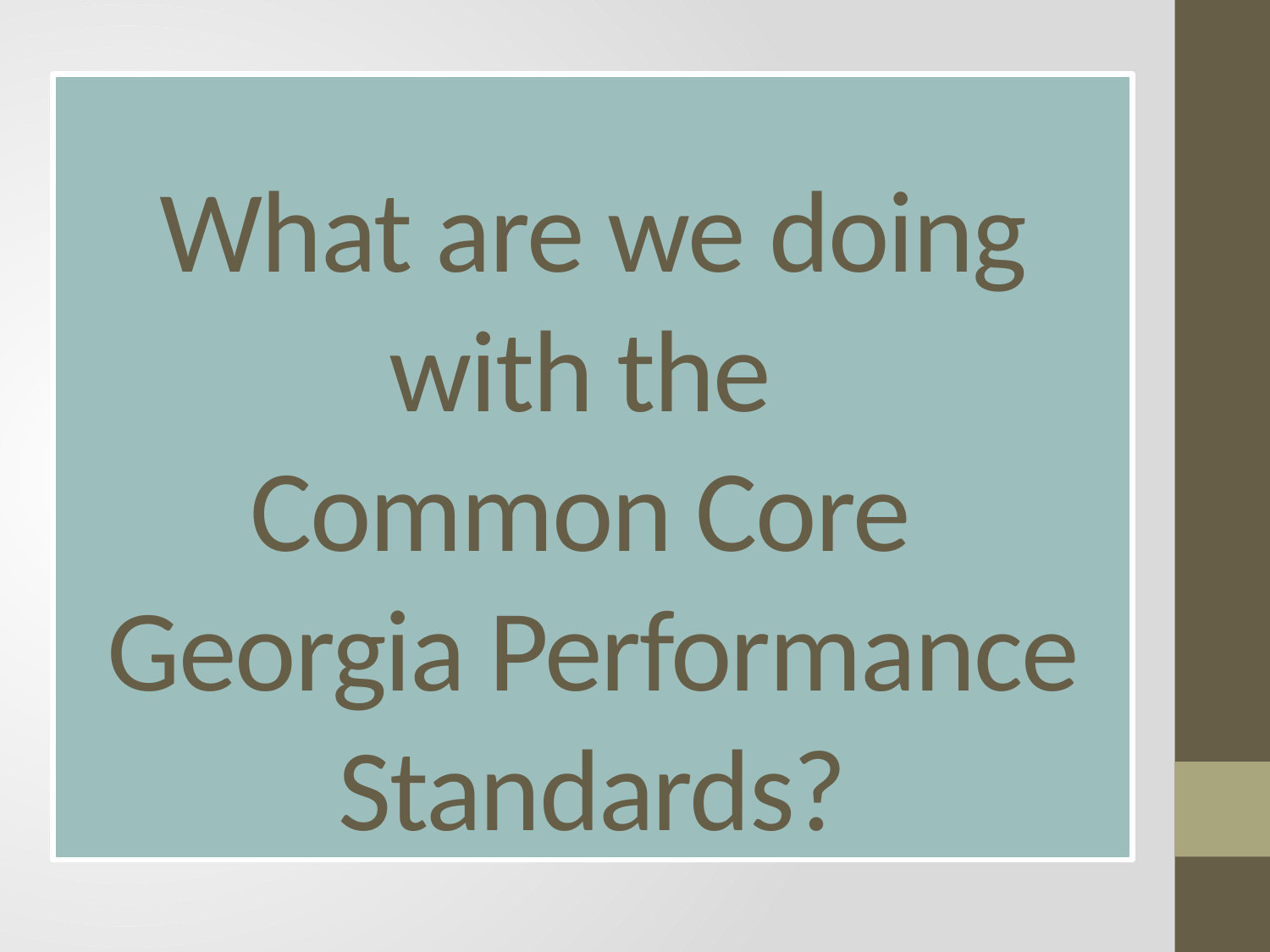

# What are we doing with the Common Core Georgia Performance Standards?